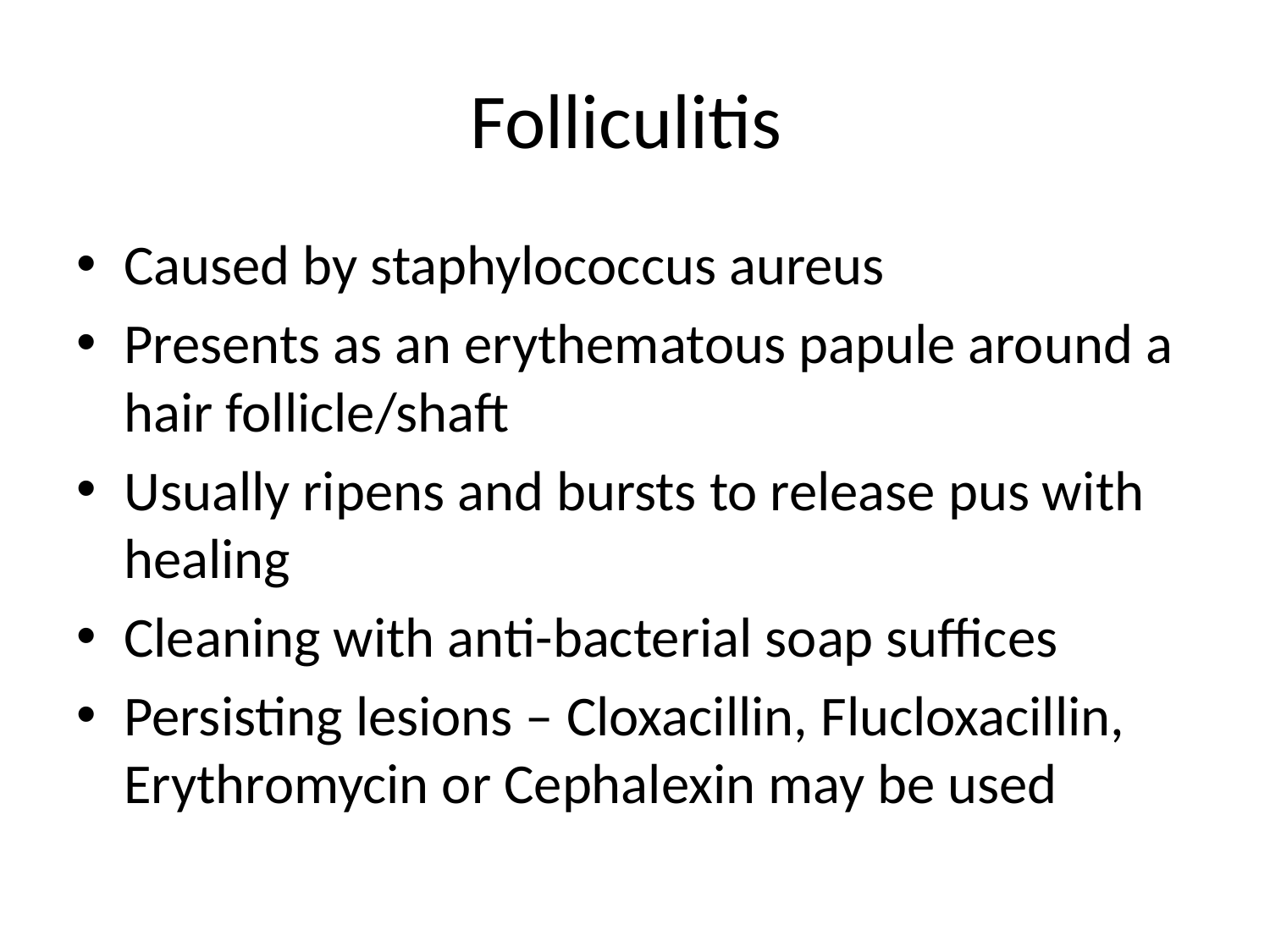

# Folliculitis
Caused by staphylococcus aureus
Presents as an erythematous papule around a hair follicle/shaft
Usually ripens and bursts to release pus with healing
Cleaning with anti-bacterial soap suffices
Persisting lesions – Cloxacillin, Flucloxacillin, Erythromycin or Cephalexin may be used